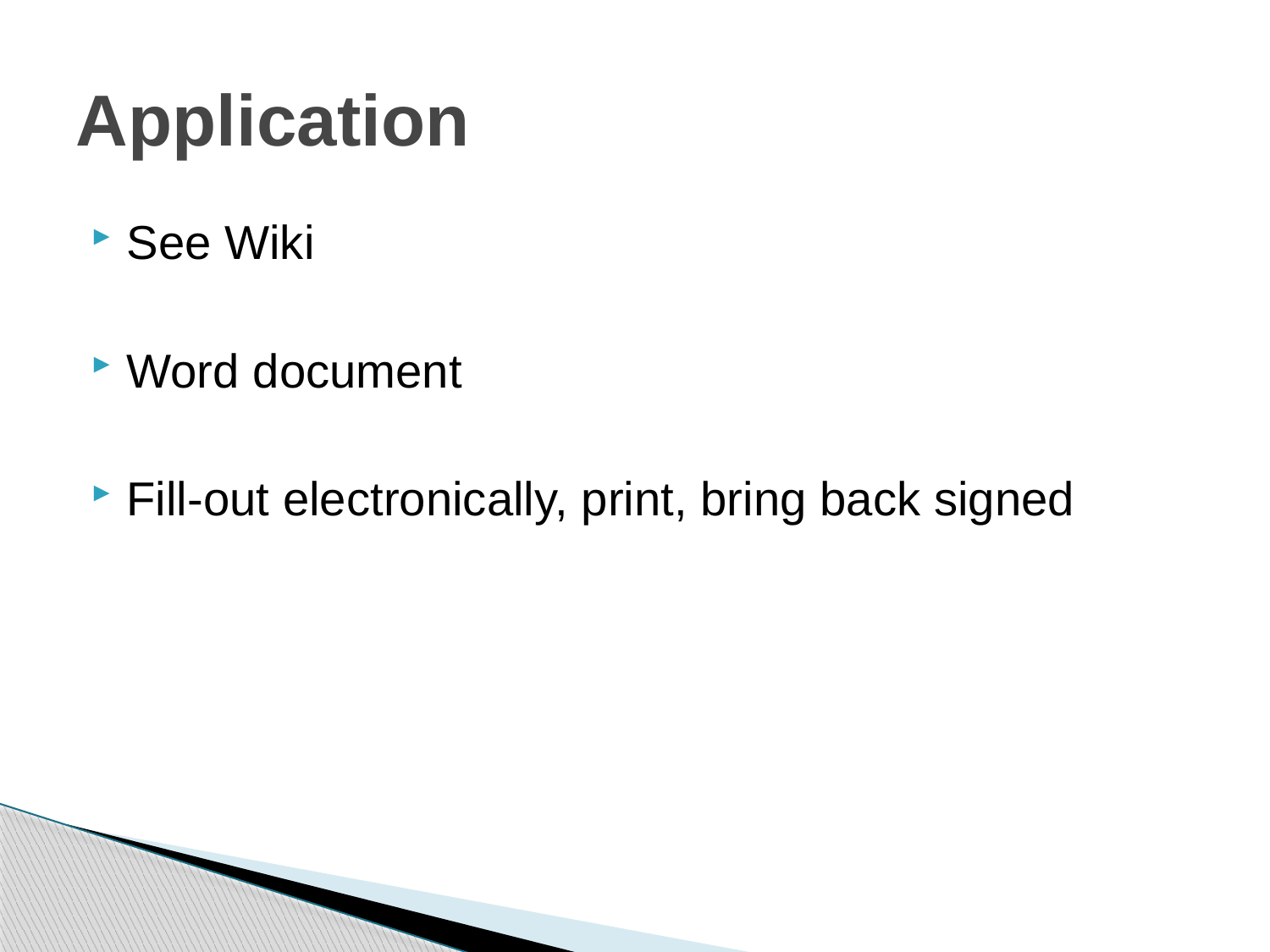

# Application
See Wiki

Word document

Fill-out electronically, print, bring back signed